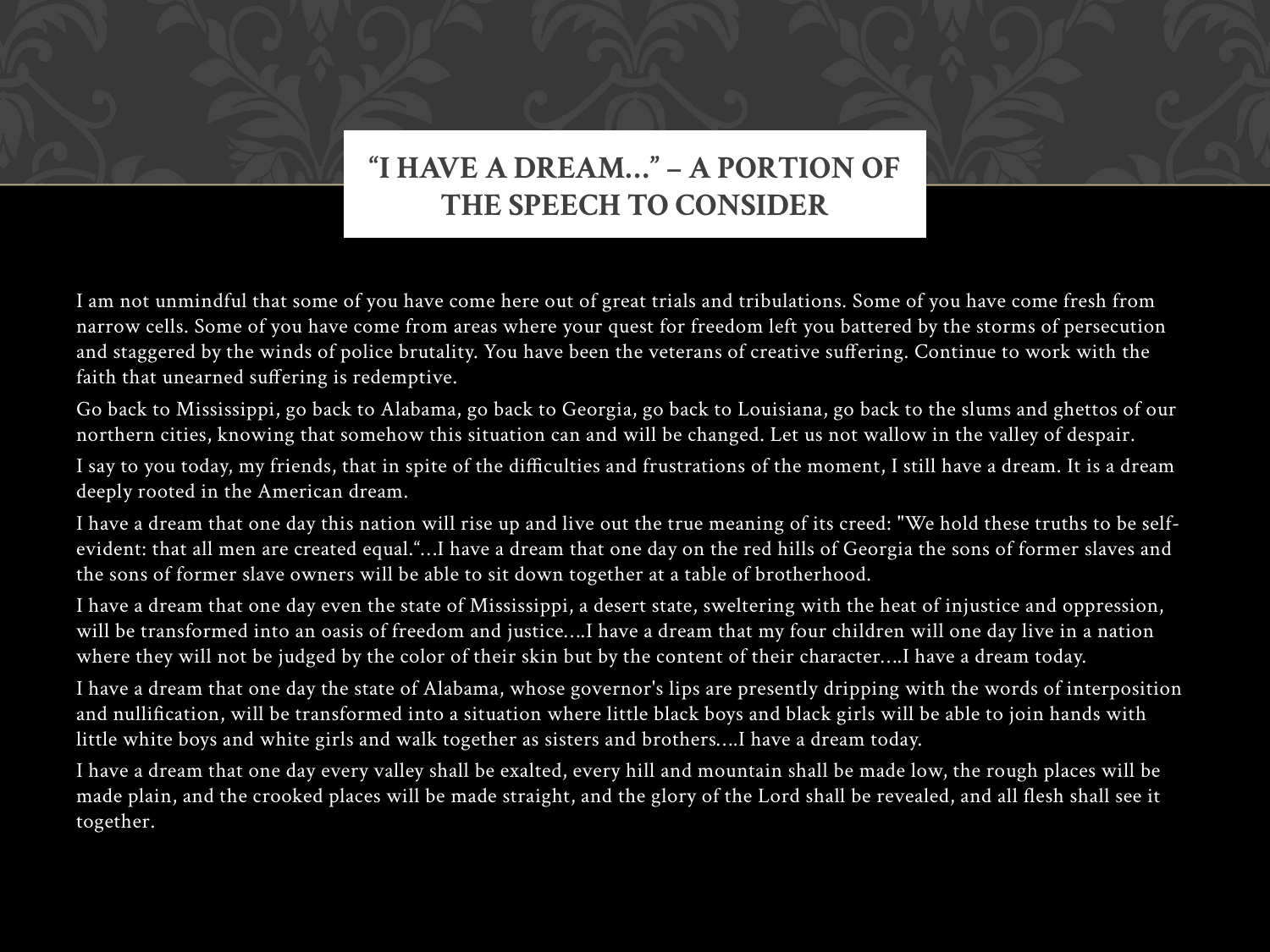

# “I Have A DREAM…” – A Portion of the Speech to consider
I am not unmindful that some of you have come here out of great trials and tribulations. Some of you have come fresh from narrow cells. Some of you have come from areas where your quest for freedom left you battered by the storms of persecution and staggered by the winds of police brutality. You have been the veterans of creative suffering. Continue to work with the faith that unearned suffering is redemptive.
Go back to Mississippi, go back to Alabama, go back to Georgia, go back to Louisiana, go back to the slums and ghettos of our northern cities, knowing that somehow this situation can and will be changed. Let us not wallow in the valley of despair.
I say to you today, my friends, that in spite of the difficulties and frustrations of the moment, I still have a dream. It is a dream deeply rooted in the American dream.
I have a dream that one day this nation will rise up and live out the true meaning of its creed: "We hold these truths to be self-evident: that all men are created equal.“…I have a dream that one day on the red hills of Georgia the sons of former slaves and the sons of former slave owners will be able to sit down together at a table of brotherhood.
I have a dream that one day even the state of Mississippi, a desert state, sweltering with the heat of injustice and oppression, will be transformed into an oasis of freedom and justice….I have a dream that my four children will one day live in a nation where they will not be judged by the color of their skin but by the content of their character….I have a dream today.
I have a dream that one day the state of Alabama, whose governor's lips are presently dripping with the words of interposition and nullification, will be transformed into a situation where little black boys and black girls will be able to join hands with little white boys and white girls and walk together as sisters and brothers….I have a dream today.
I have a dream that one day every valley shall be exalted, every hill and mountain shall be made low, the rough places will be made plain, and the crooked places will be made straight, and the glory of the Lord shall be revealed, and all flesh shall see it together.